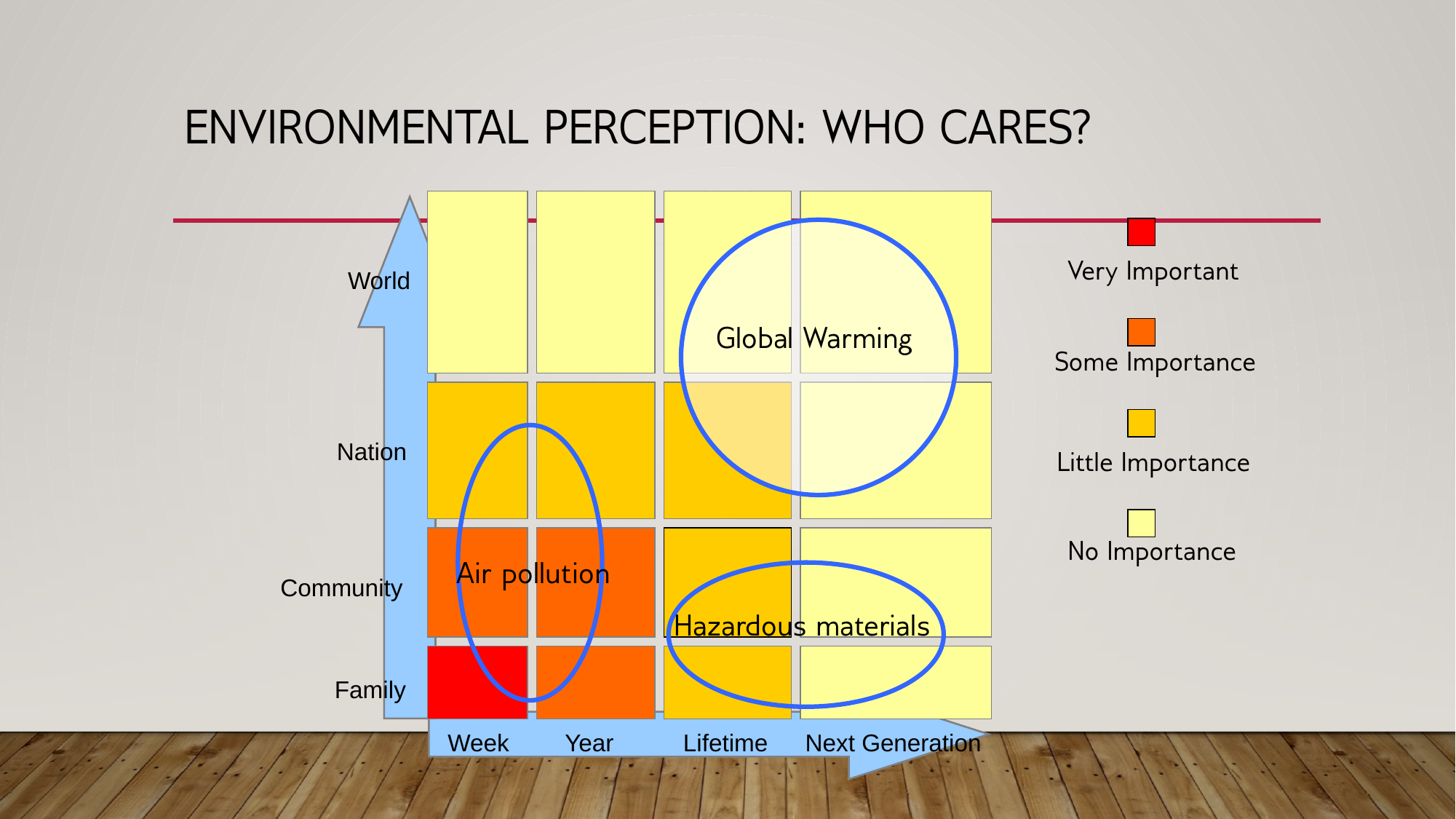

# Environmental Perception: Who Cares?

Very Important
World
Global Warming

Some Importance

Nation
Little Importance

No Importance
Air pollution

Community
Hazardous materials

Family
Week
Year
Lifetime
Next Generation